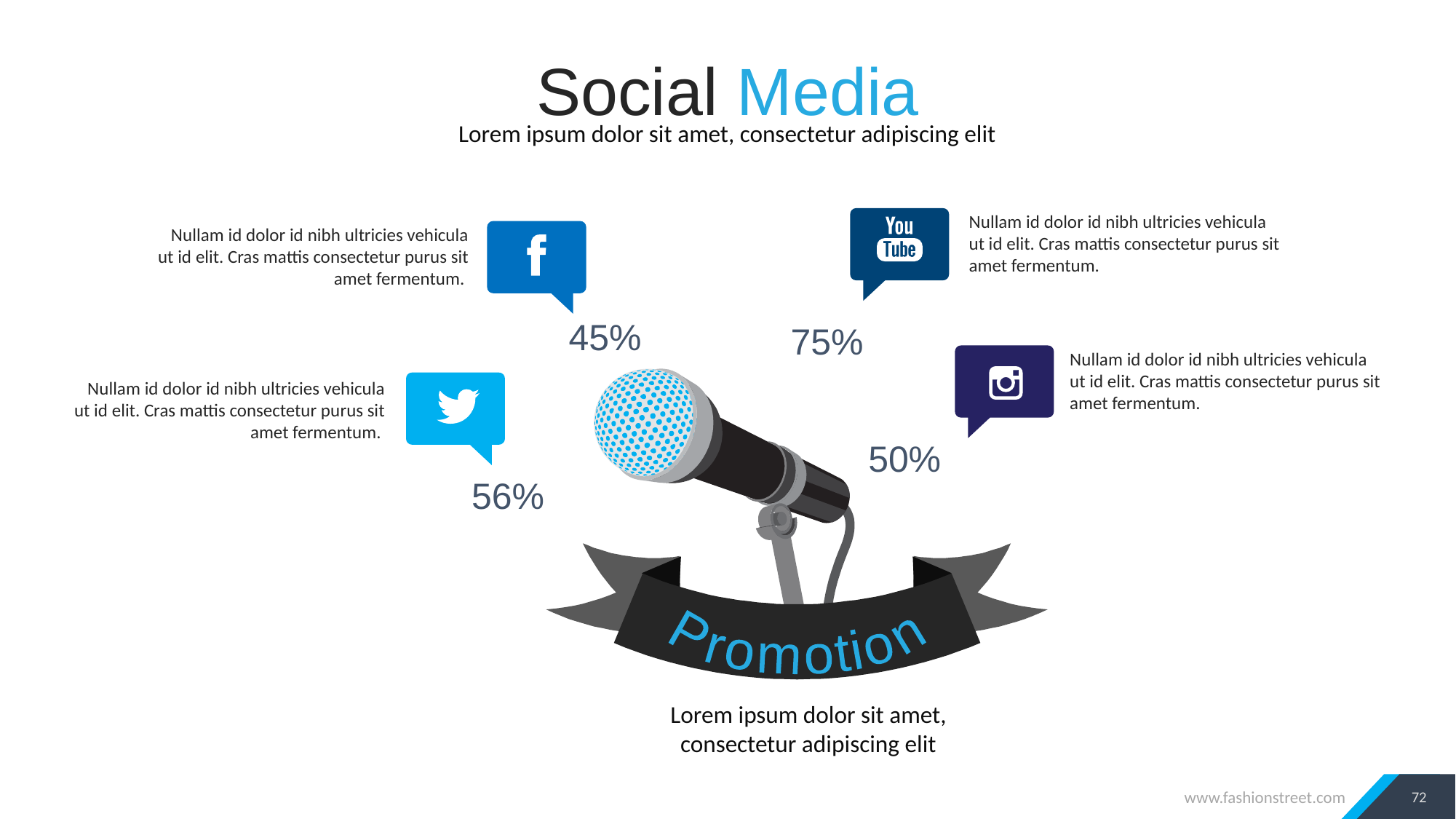

Social Media
Lorem ipsum dolor sit amet, consectetur adipiscing elit

Nullam id dolor id nibh ultricies vehicula ut id elit. Cras mattis consectetur purus sit amet fermentum.

Nullam id dolor id nibh ultricies vehicula ut id elit. Cras mattis consectetur purus sit amet fermentum.

45%
75%

Nullam id dolor id nibh ultricies vehicula ut id elit. Cras mattis consectetur purus sit amet fermentum.

Lorem ipsum dolor sit amet, consectetur adipiscing elit
Promotion

Nullam id dolor id nibh ultricies vehicula ut id elit. Cras mattis consectetur purus sit amet fermentum.

50%
56%
72